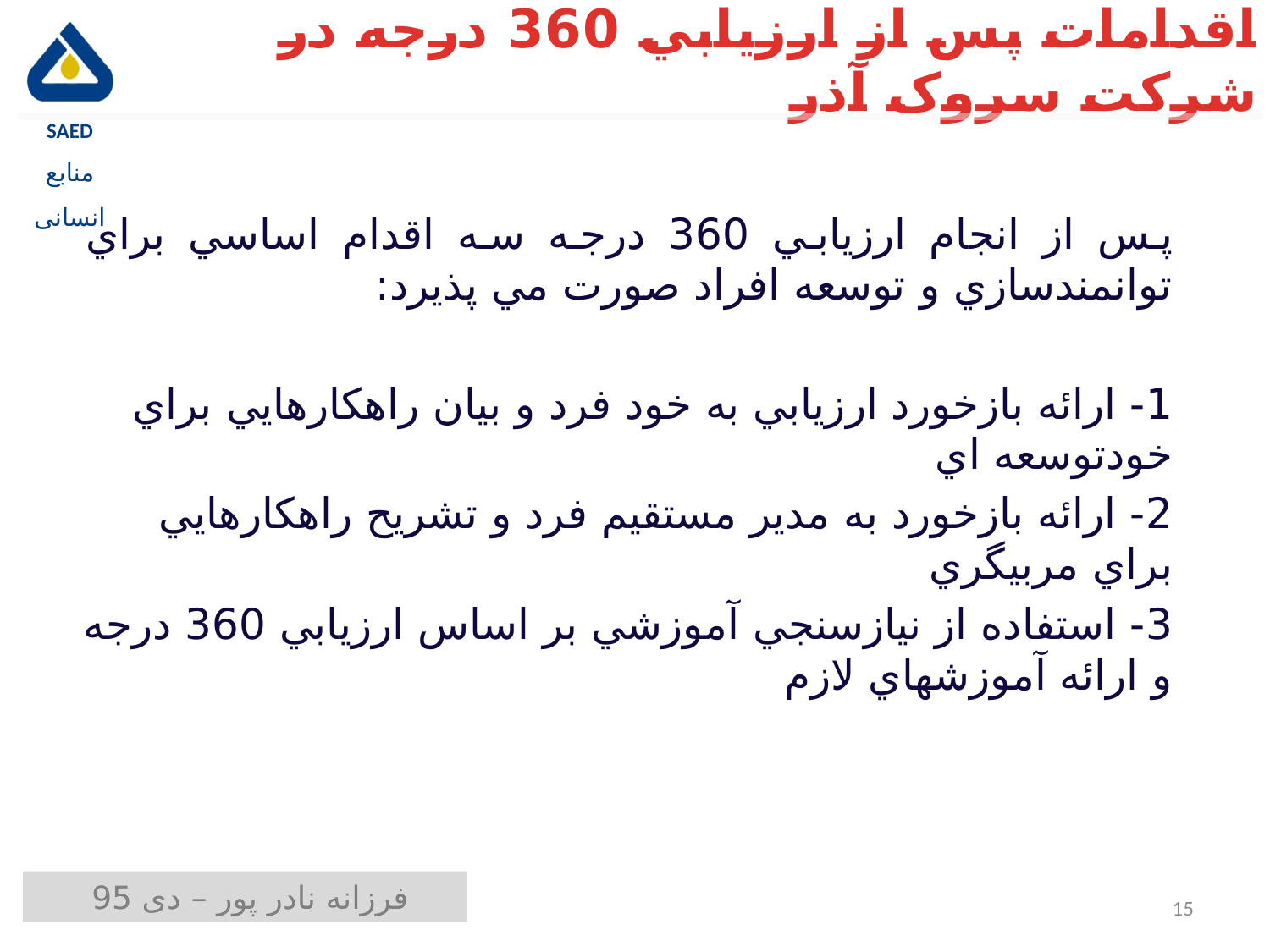

# اقدامات پس از ارزيابي 360 درجه در شرکت سروک آذر
پس از انجام ارزيابي 360 درجه سه اقدام اساسي براي توانمندسازي و توسعه افراد صورت مي پذيرد:

1- ارائه بازخورد ارزيابي به خود فرد و بيان راهكارهايي براي خودتوسعه اي
2- ارائه بازخورد به مدير مستقيم فرد و تشريح راهكارهايي براي مربيگري
3- استفاده از نيازسنجي آموزشي بر اساس ارزيابي 360 درجه و ارائه آموزشهاي لازم
15